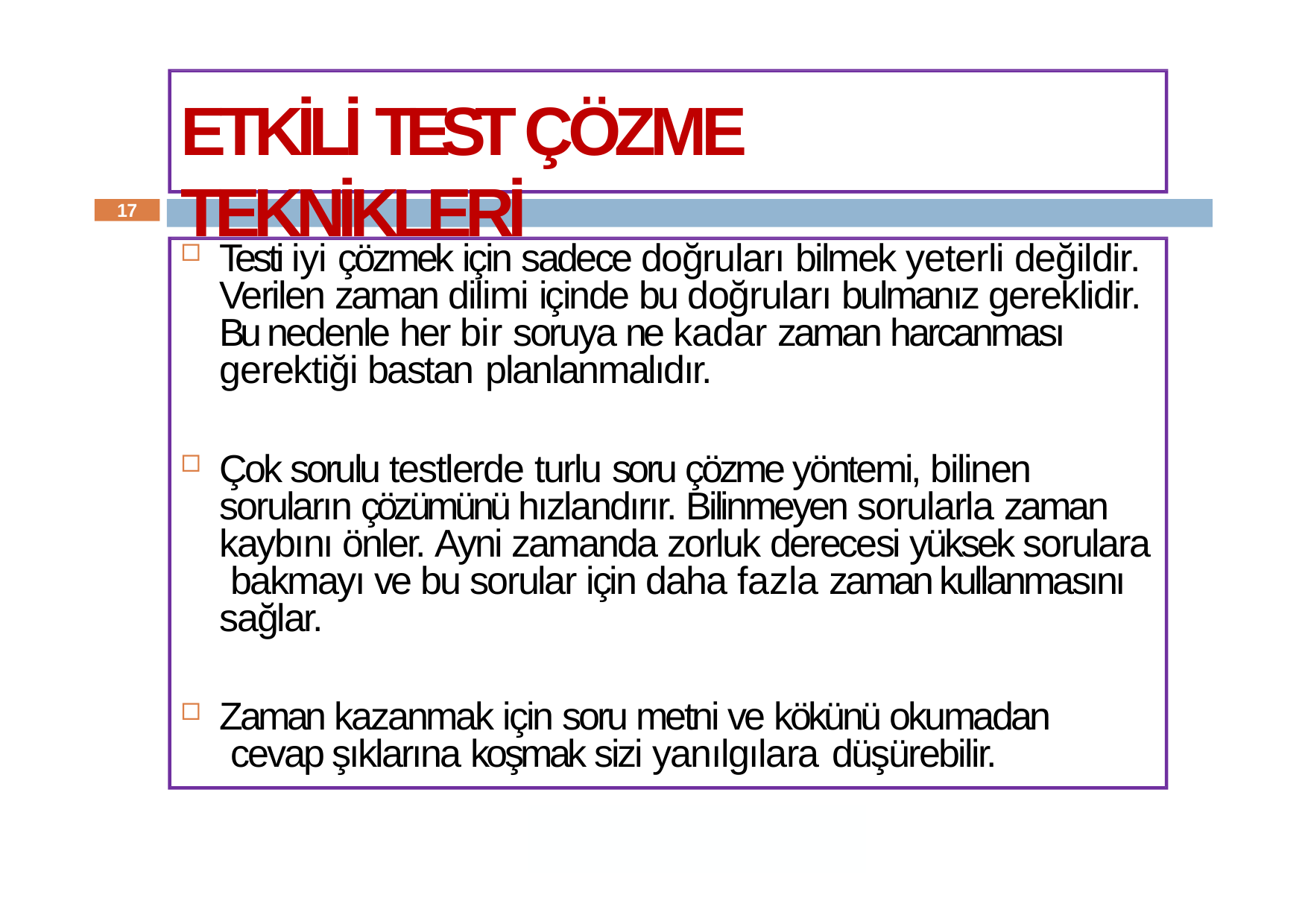

# ETKİLİ TEST ÇÖZME TEKNİKLERİ
17
Testi iyi çözmek için sadece doğruları bilmek yeterli değildir.  Verilen zaman dilimi içinde bu doğruları bulmanız gereklidir.  Bu nedenle her bir soruya ne kadar zaman harcanması  gerektiği bastan planlanmalıdır.

Çok sorulu testlerde turlu soru çözme yöntemi, bilinen  soruların çözümünü hızlandırır. Bilinmeyen sorularla zaman  kaybını önler. Ayni zamanda zorluk derecesi yüksek sorulara  bakmayı ve bu sorular için daha fazla zaman kullanmasını  sağlar.

Zaman kazanmak için soru metni ve kökünü okumadan  cevap şıklarına koşmak sizi yanılgılara düşürebilir.

KOCASİNAN ANADOLU LİSESİ